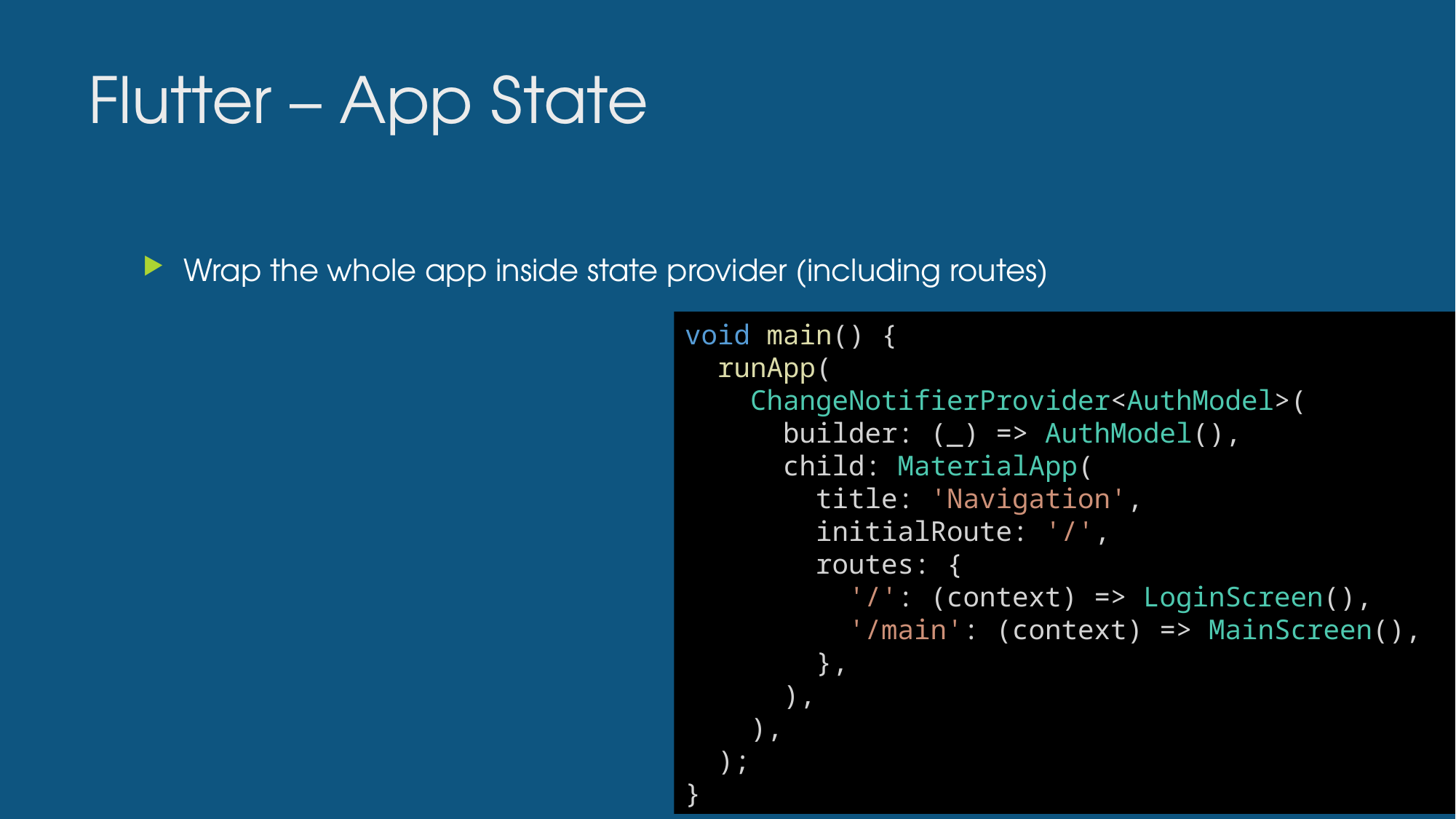

13
# Flutter – App State
Wrap the whole app inside state provider (including routes)

void main() {
  runApp(
    ChangeNotifierProvider<AuthModel>(
      builder: (_) => AuthModel(),
      child: MaterialApp(
        title: 'Navigation',
        initialRoute: '/',
        routes: {
          '/': (context) => LoginScreen(),
          '/main': (context) => MainScreen(),
        },
      ),
    ),
  );
}